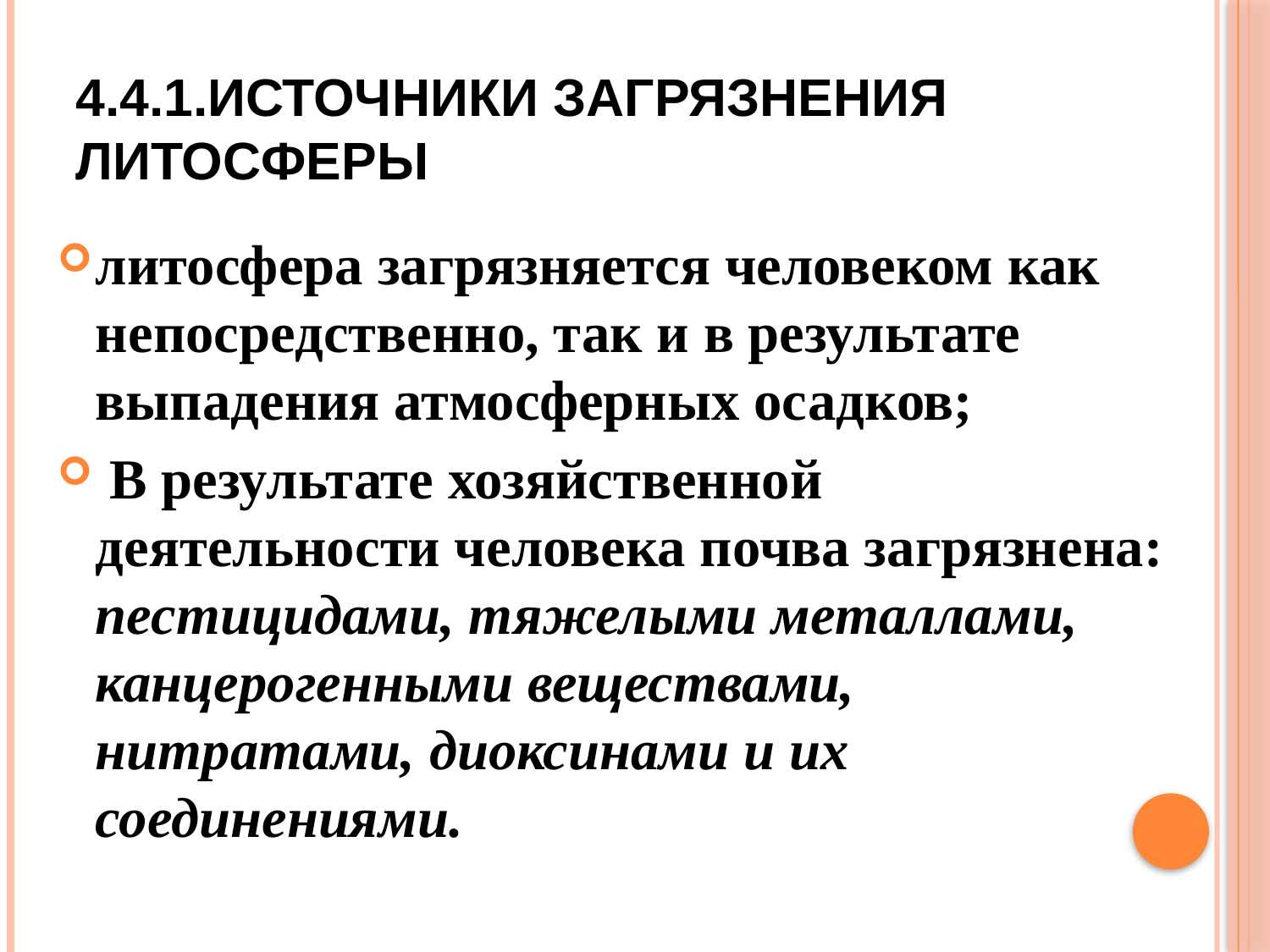

# 4.4.1.Источники загрязнения литосферы
литосфера загрязняется человеком как непосредственно, так и в результате выпадения атмосферных осадков;
 В результате хозяйственной деятельности человека почва загрязнена: пестицидами, тяжелыми металлами, канцерогенными веществами, нитратами, диоксинами и их соединениями.